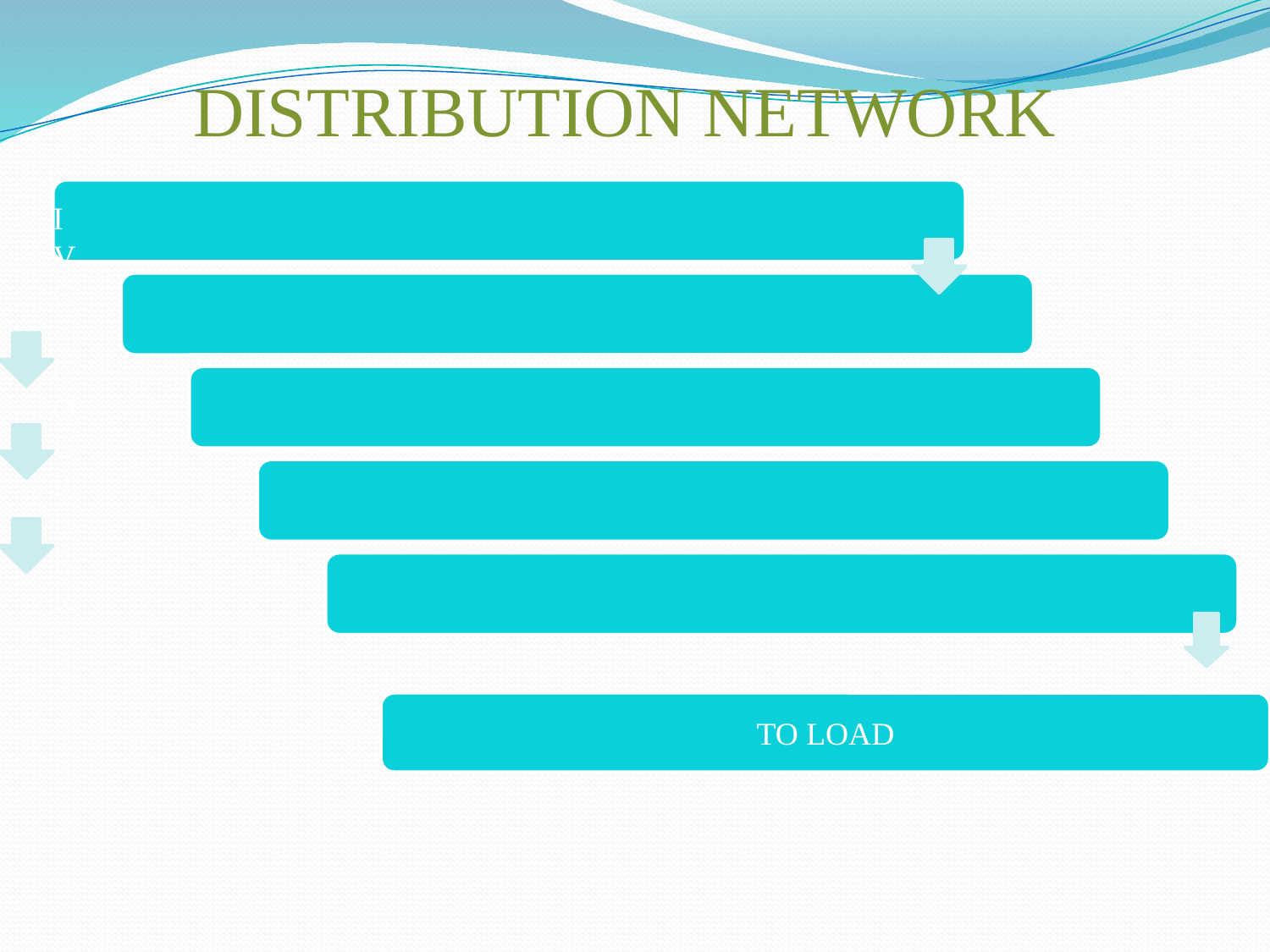

# DISTRIBUTION NETWORK
750V FROM ALTERNATOR
ACB
IVC COUPLER
TO LOAD